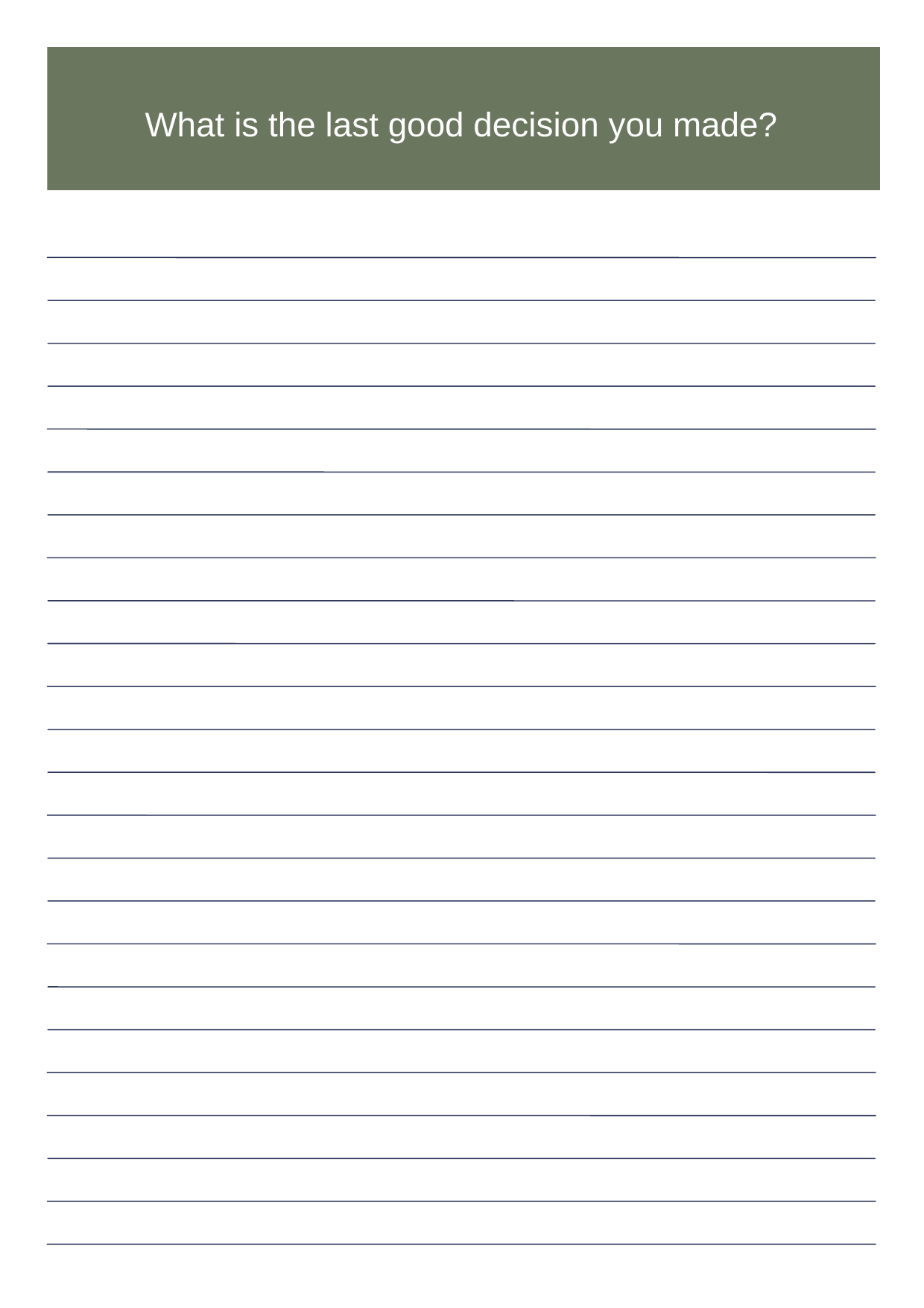

What is the last good decision you made?